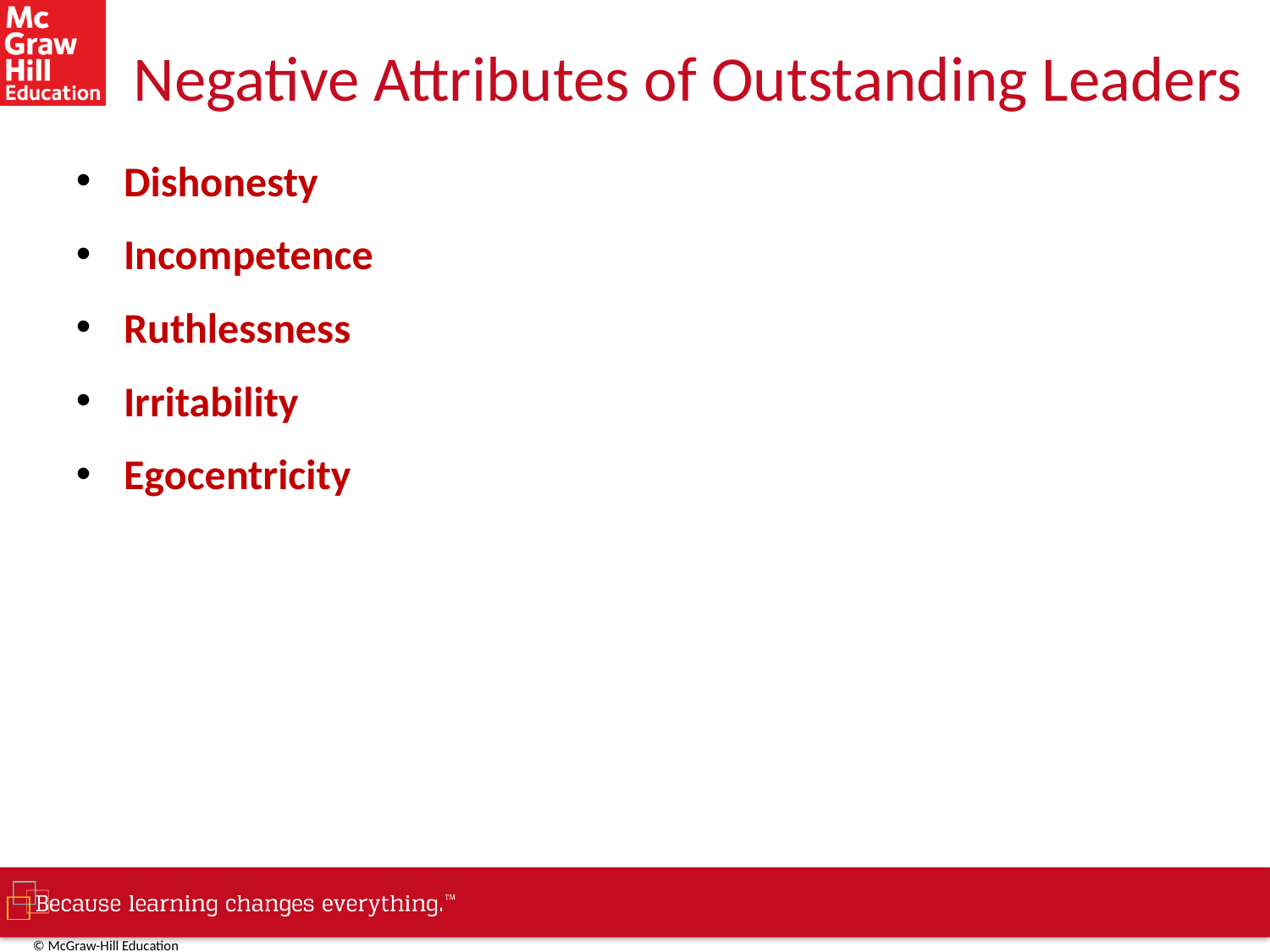

# Negative Attributes of Outstanding Leaders
Dishonesty
Incompetence
Ruthlessness
Irritability
Egocentricity